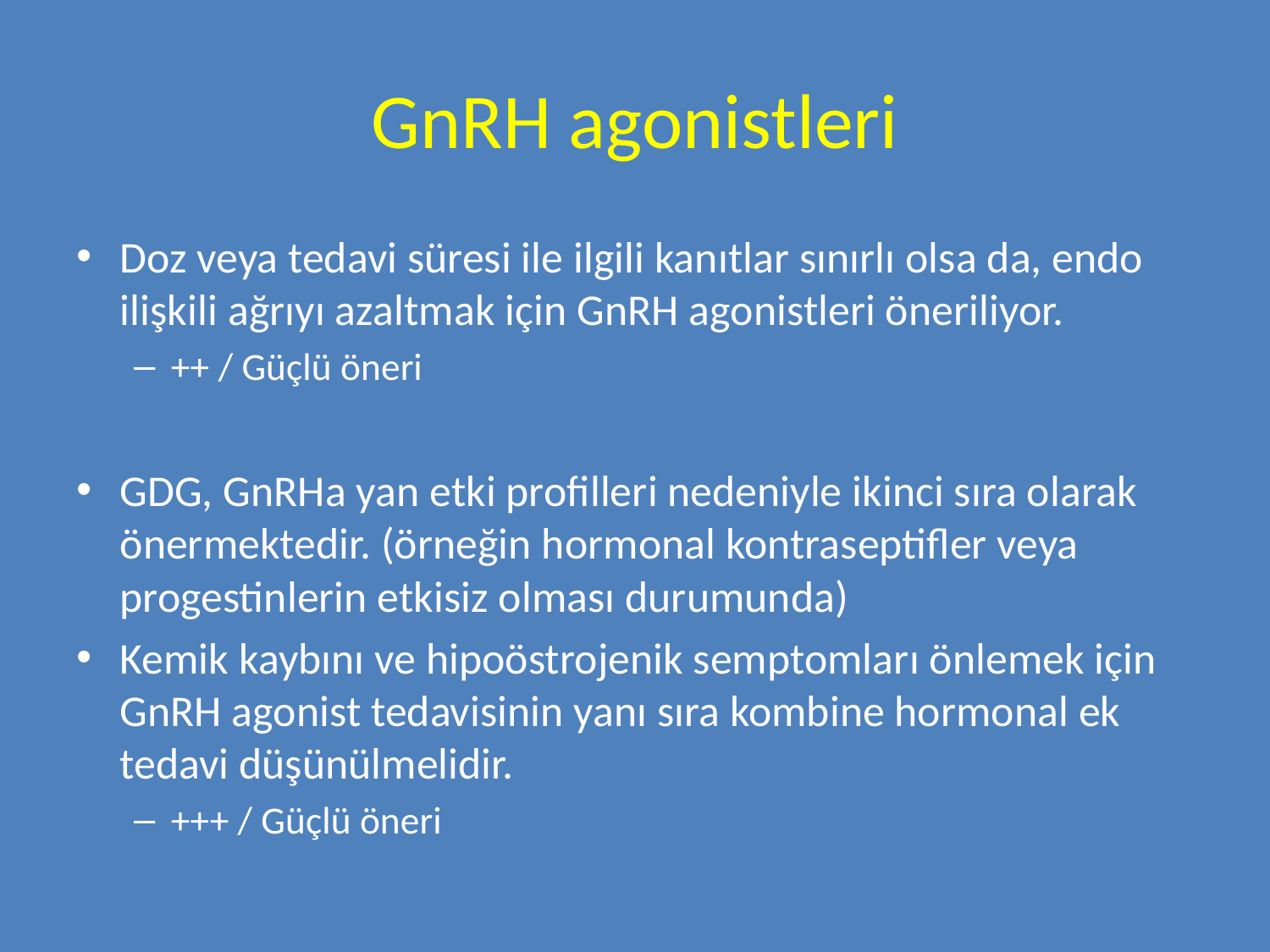

# GnRH agonistleri
Doz veya tedavi süresi ile ilgili kanıtlar sınırlı olsa da, endo ilişkili ağrıyı azaltmak için GnRH agonistleri öneriliyor.
++ / Güçlü öneri

GDG, GnRHa yan etki profilleri nedeniyle ikinci sıra olarak önermektedir. (örneğin hormonal kontraseptifler veya progestinlerin etkisiz olması durumunda)
Kemik kaybını ve hipoöstrojenik semptomları önlemek için GnRH agonist tedavisinin yanı sıra kombine hormonal ek tedavi düşünülmelidir.
+++ / Güçlü öneri